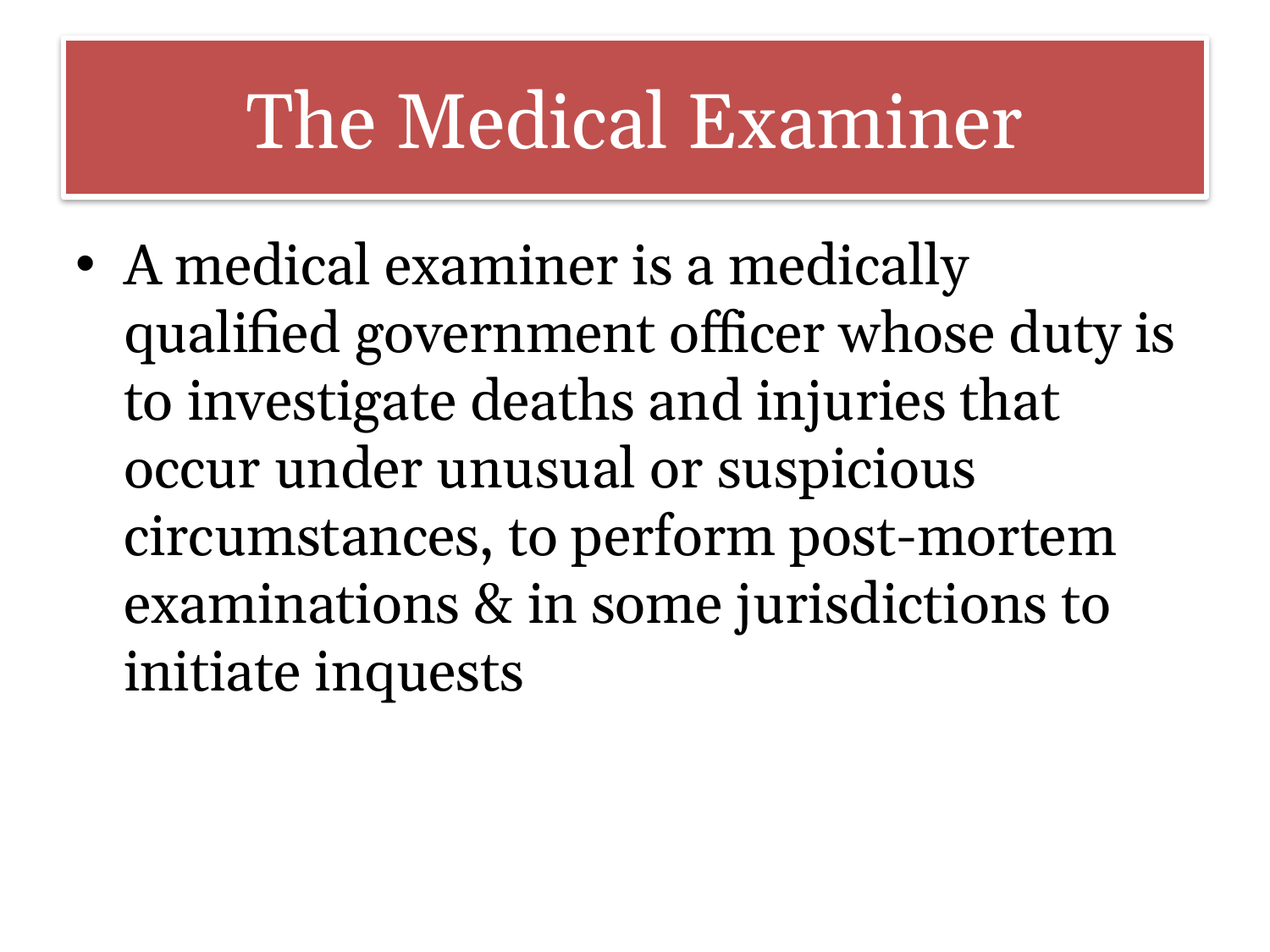

# The Medical Examiner
A medical examiner is a medically qualified government officer whose duty is to investigate deaths and injuries that occur under unusual or suspicious circumstances, to perform post-mortem examinations & in some jurisdictions to initiate inquests